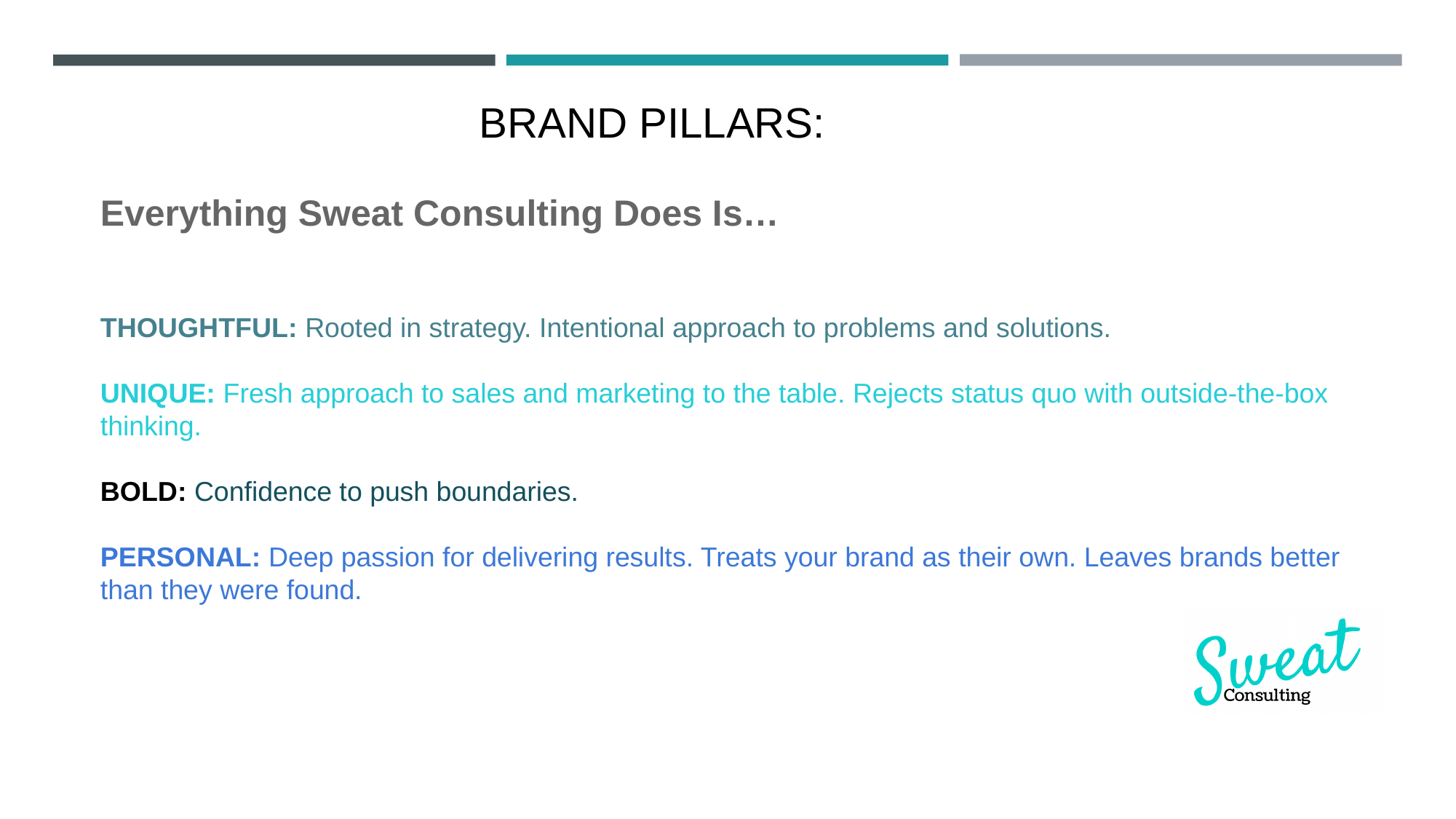

BRAND PILLARS:
Everything Sweat Consulting Does Is…

THOUGHTFUL: Rooted in strategy. Intentional approach to problems and solutions.

UNIQUE: Fresh approach to sales and marketing to the table. Rejects status quo with outside-the-box thinking.

BOLD: Confidence to push boundaries.

PERSONAL: Deep passion for delivering results. Treats your brand as their own. Leaves brands better than they were found.